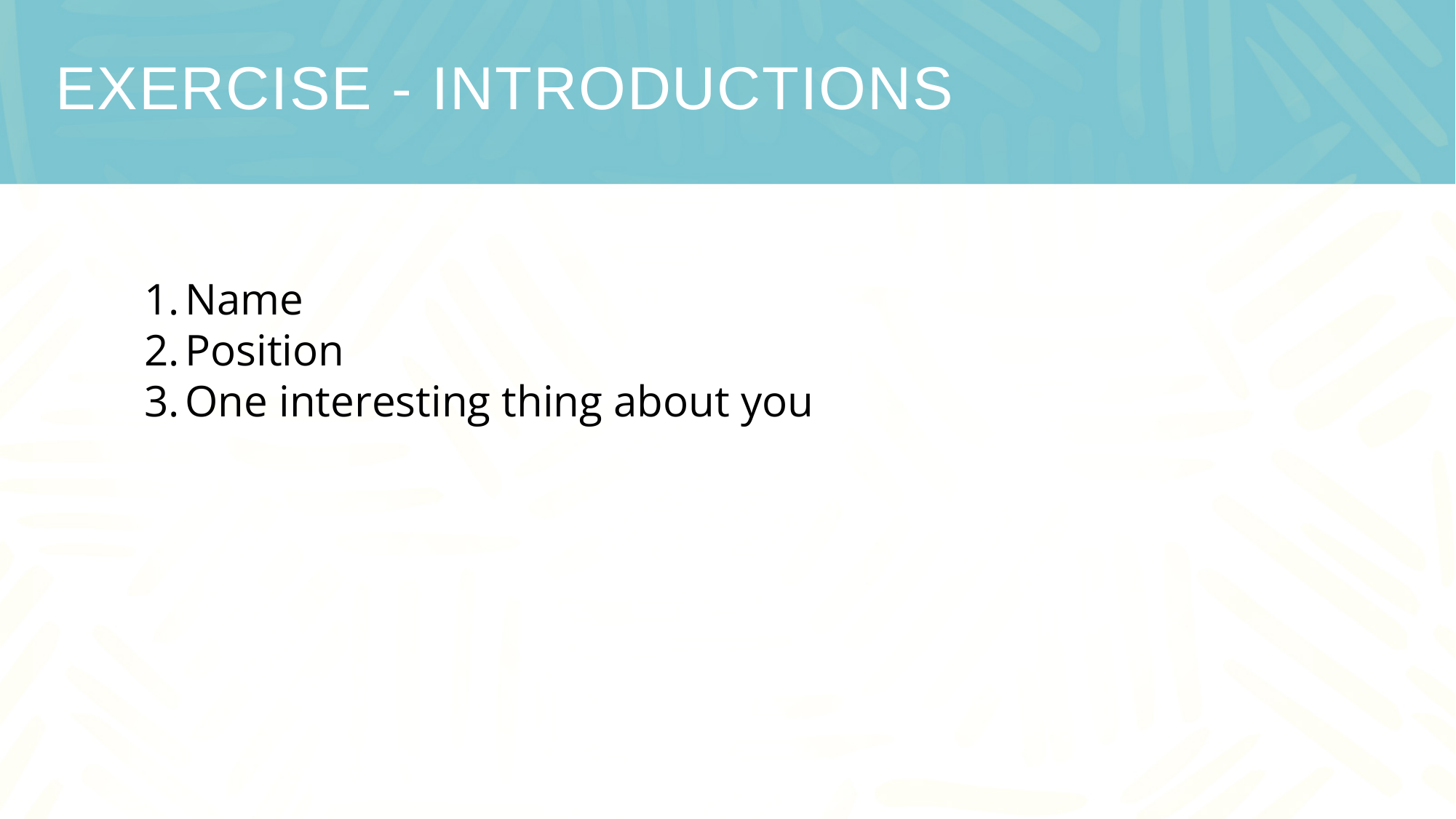

# EXERCISE - INTRODUCTIONS
Name
Position
One interesting thing about you